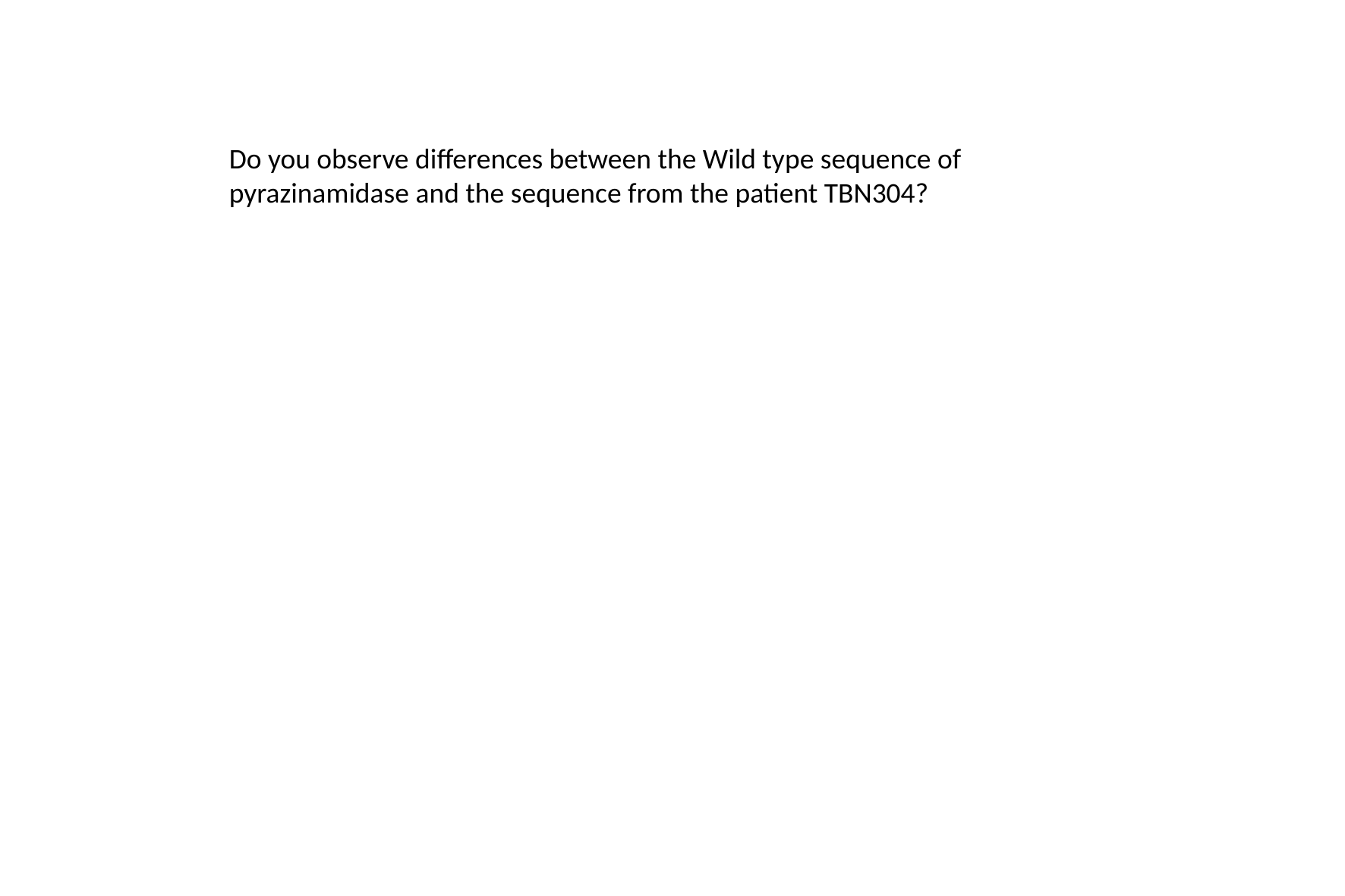

Do you observe differences between the Wild type sequence of pyrazinamidase and the sequence from the patient TBN304?